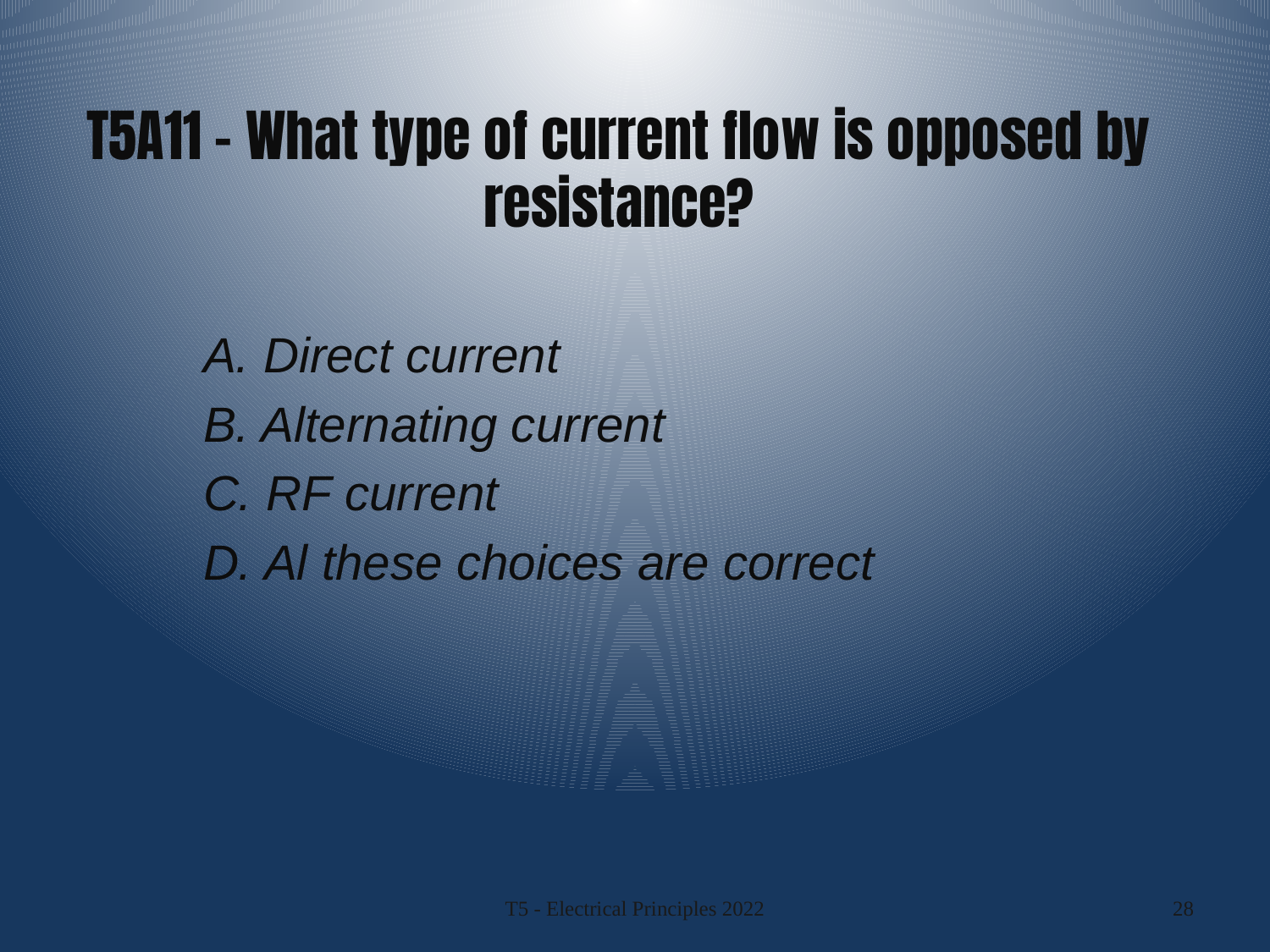

# T5A11 – What type of current flow is opposed by resistance?
A. Direct current
B. Alternating current
C. RF current
D. Al these choices are correct

T5 - Electrical Principles 2022
28